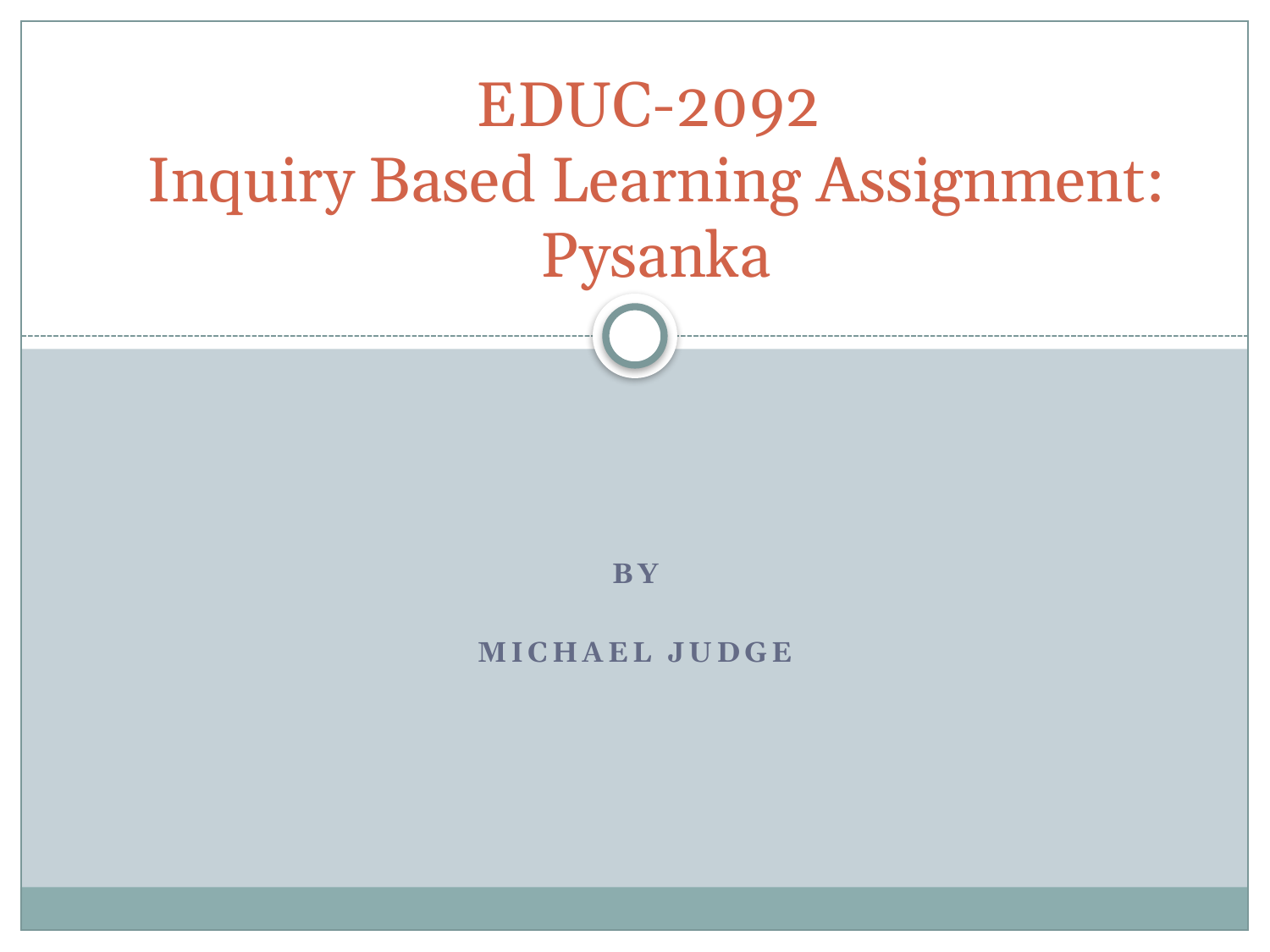

# EDUC-2092 Inquiry Based Learning Assignment: Pysanka

by

Michael Judge